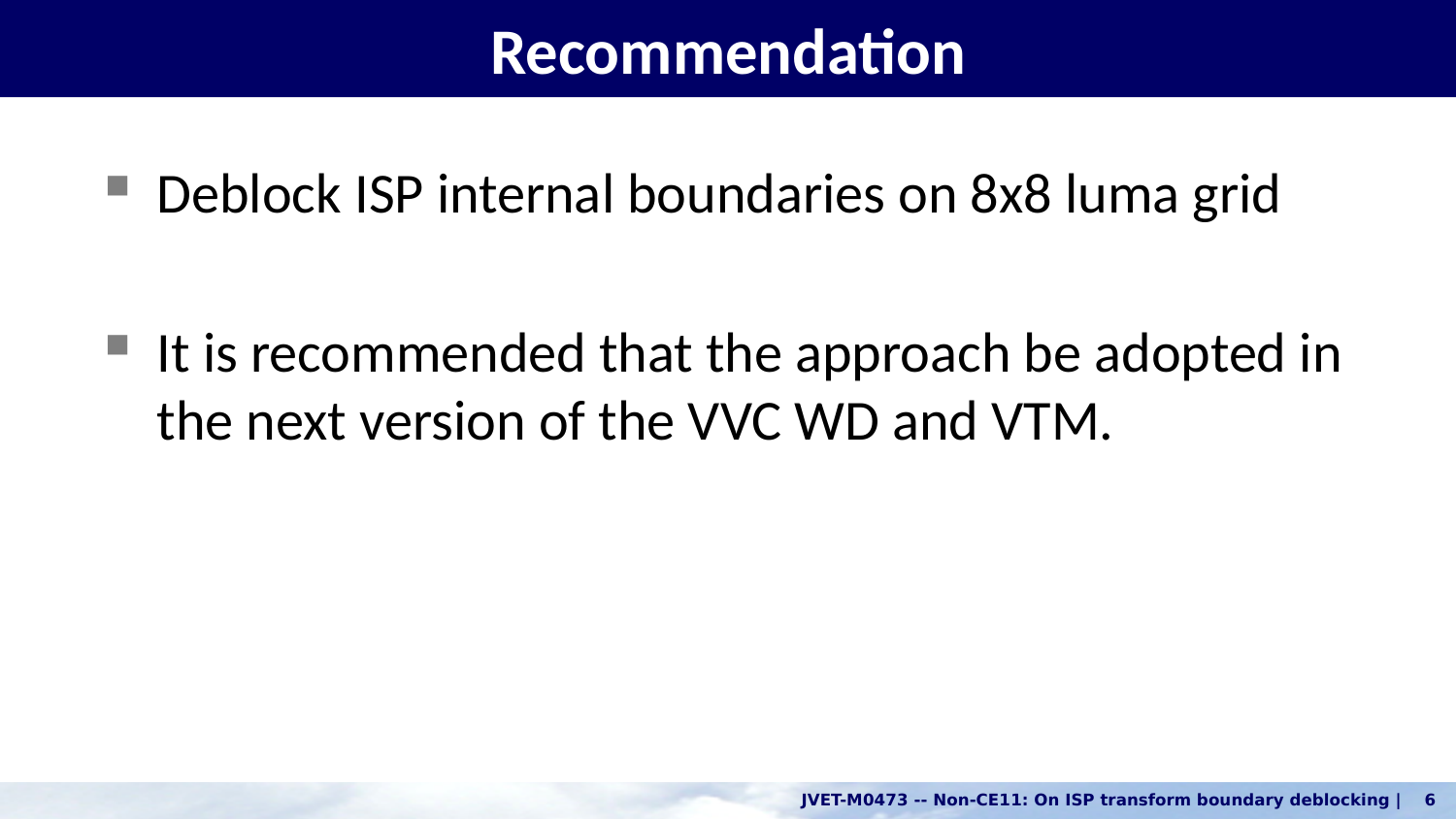

# Recommendation
Deblock ISP internal boundaries on 8x8 luma grid

It is recommended that the approach be adopted in the next version of the VVC WD and VTM.